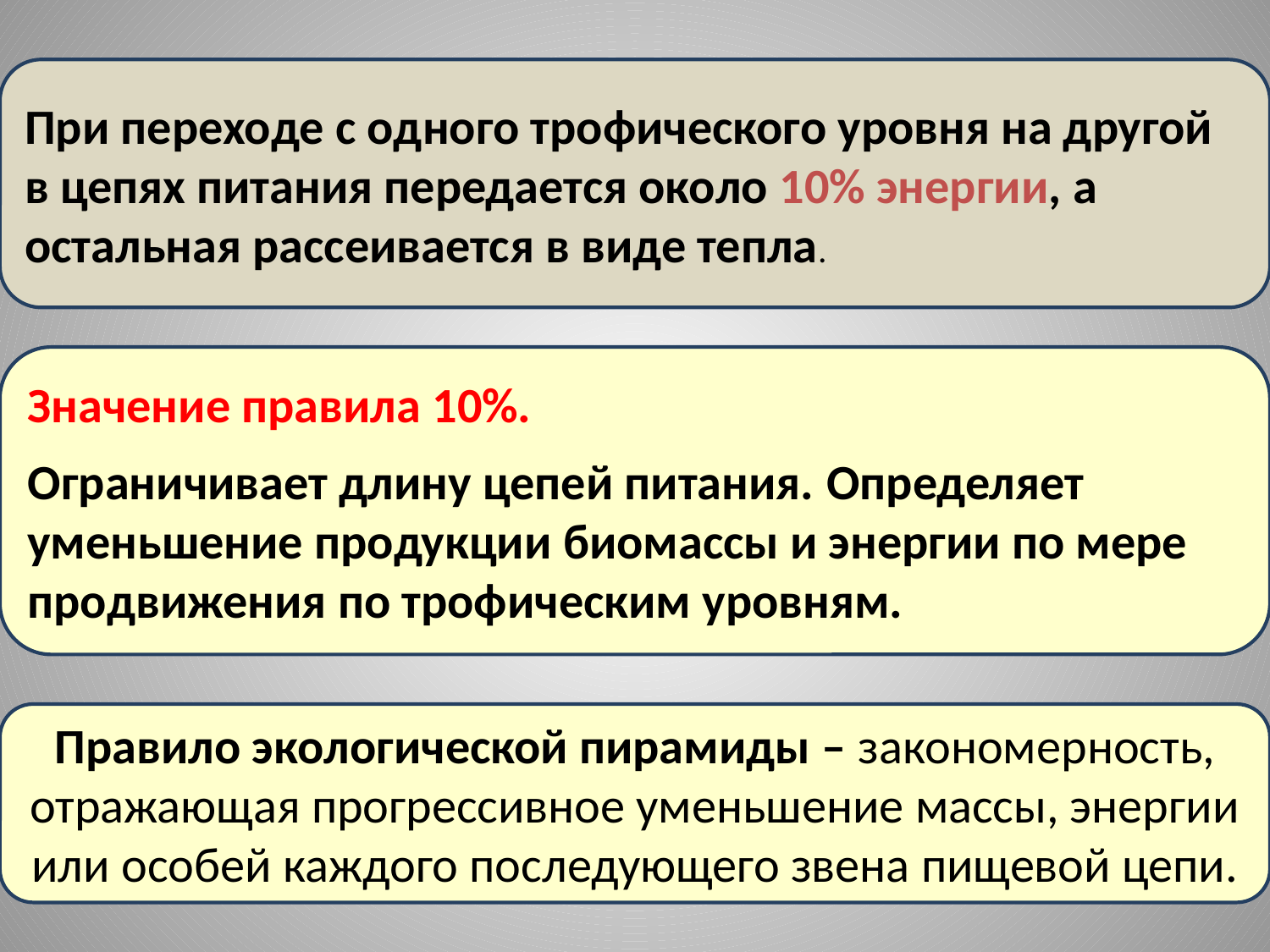

При переходе с одного трофического уровня на другой в цепях питания передается около 10% энергии, а остальная рассеивается в виде тепла.
Значение правила 10%.
Ограничивает длину цепей питания. Определяет уменьшение продукции биомассы и энергии по мере продвижения по трофическим уровням.
Правило экологической пирамиды – закономерность, отражающая прогрессивное уменьшение массы, энергии или особей каждого последующего звена пищевой цепи.